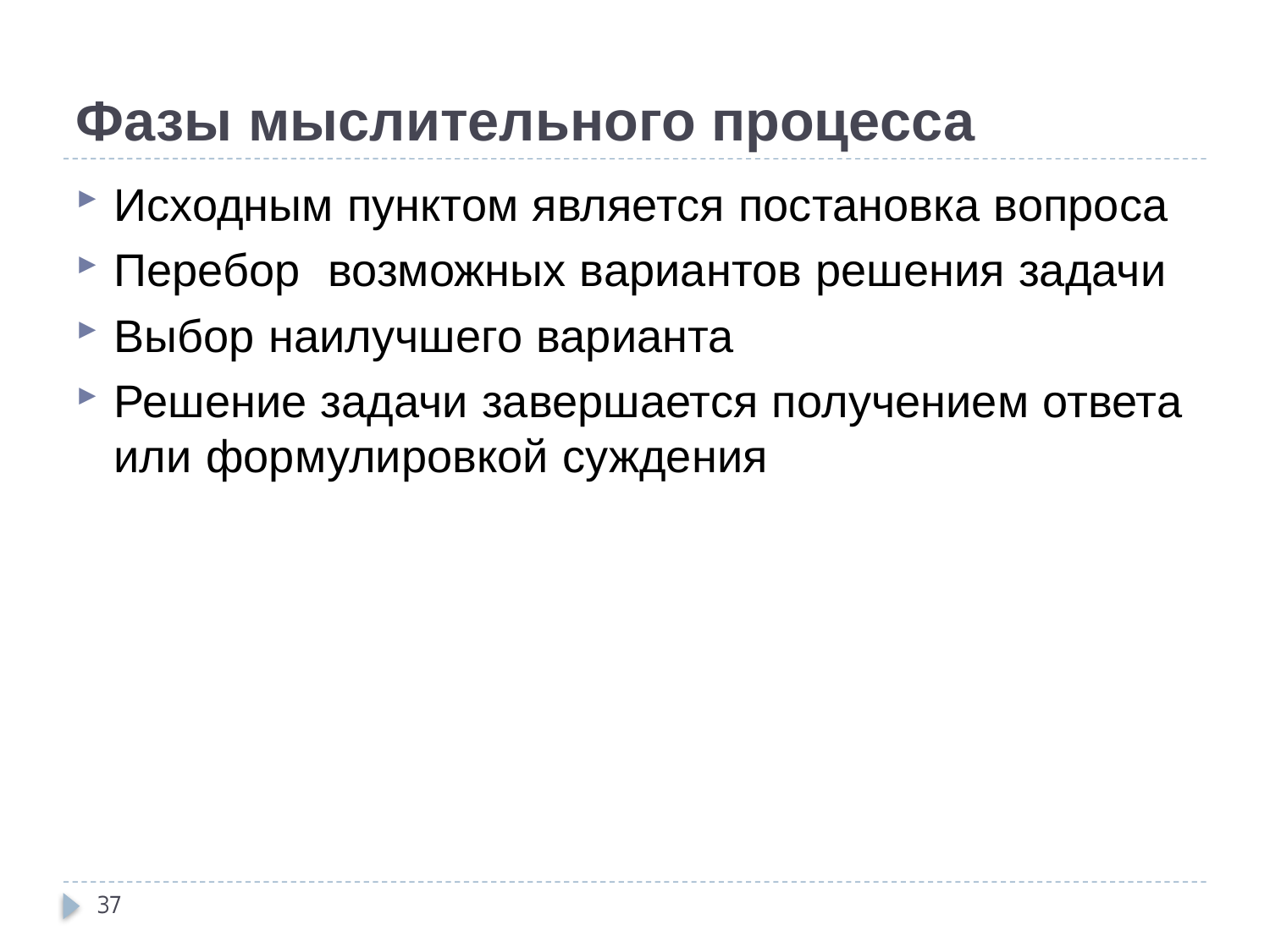

# Фазы мыслительного процесса
Исходным пунктом является постановка вопроса
Перебор  возможных вариантов решения задачи
Выбор наилучшего варианта
Решение задачи завершается получением ответа или формулировкой суждения
37